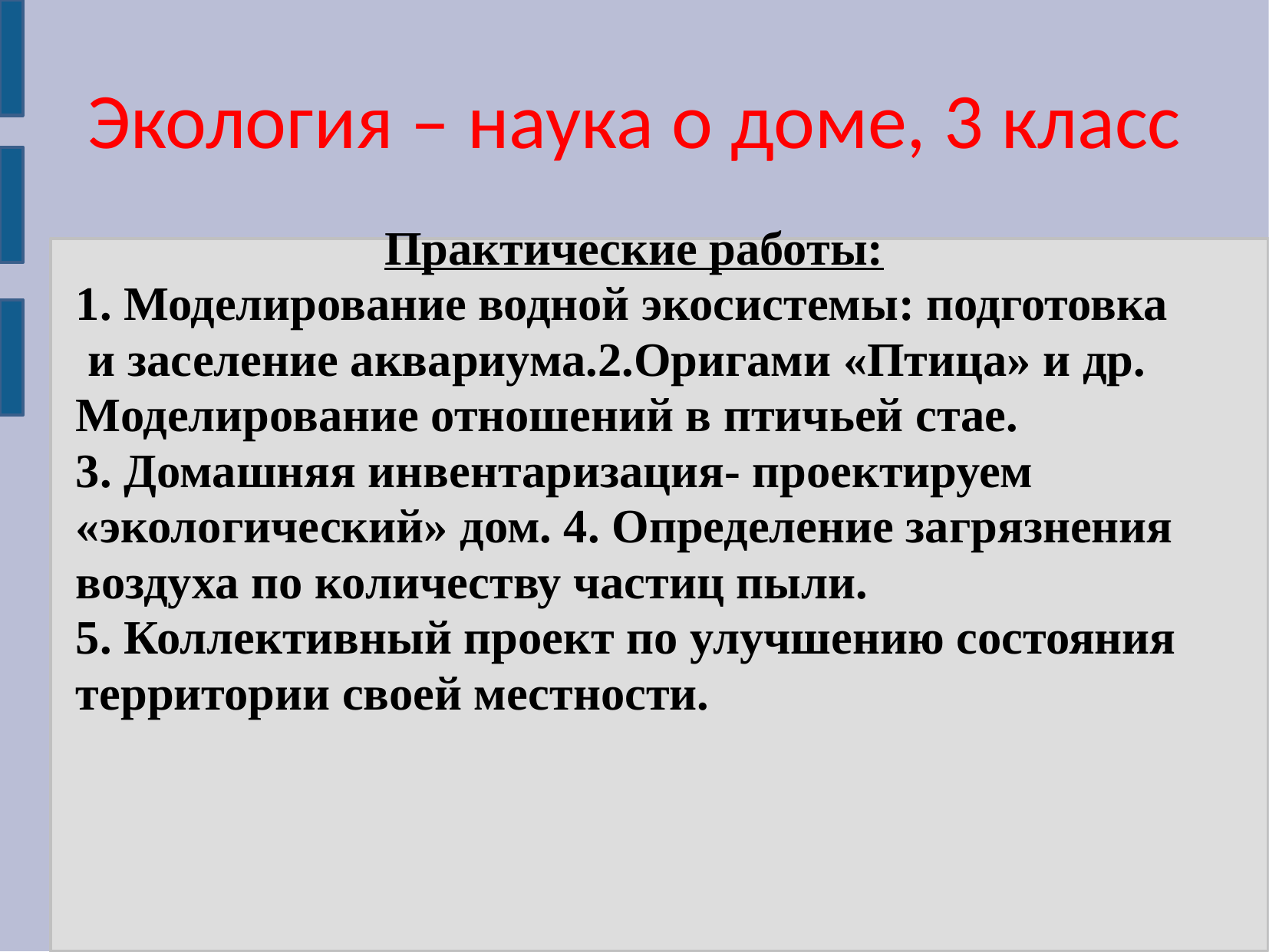

Экология – наука о доме, 3 класс
Практические работы:
Моделирование водной экосистемы: подготовка
 и заселение аквариума.2.Оригами «Птица» и др.
Моделирование отношений в птичьей стае.
3. Домашняя инвентаризация- проектируем
«экологический» дом. 4. Определение загрязнения
воздуха по количеству частиц пыли.
5. Коллективный проект по улучшению состояния
территории своей местности.